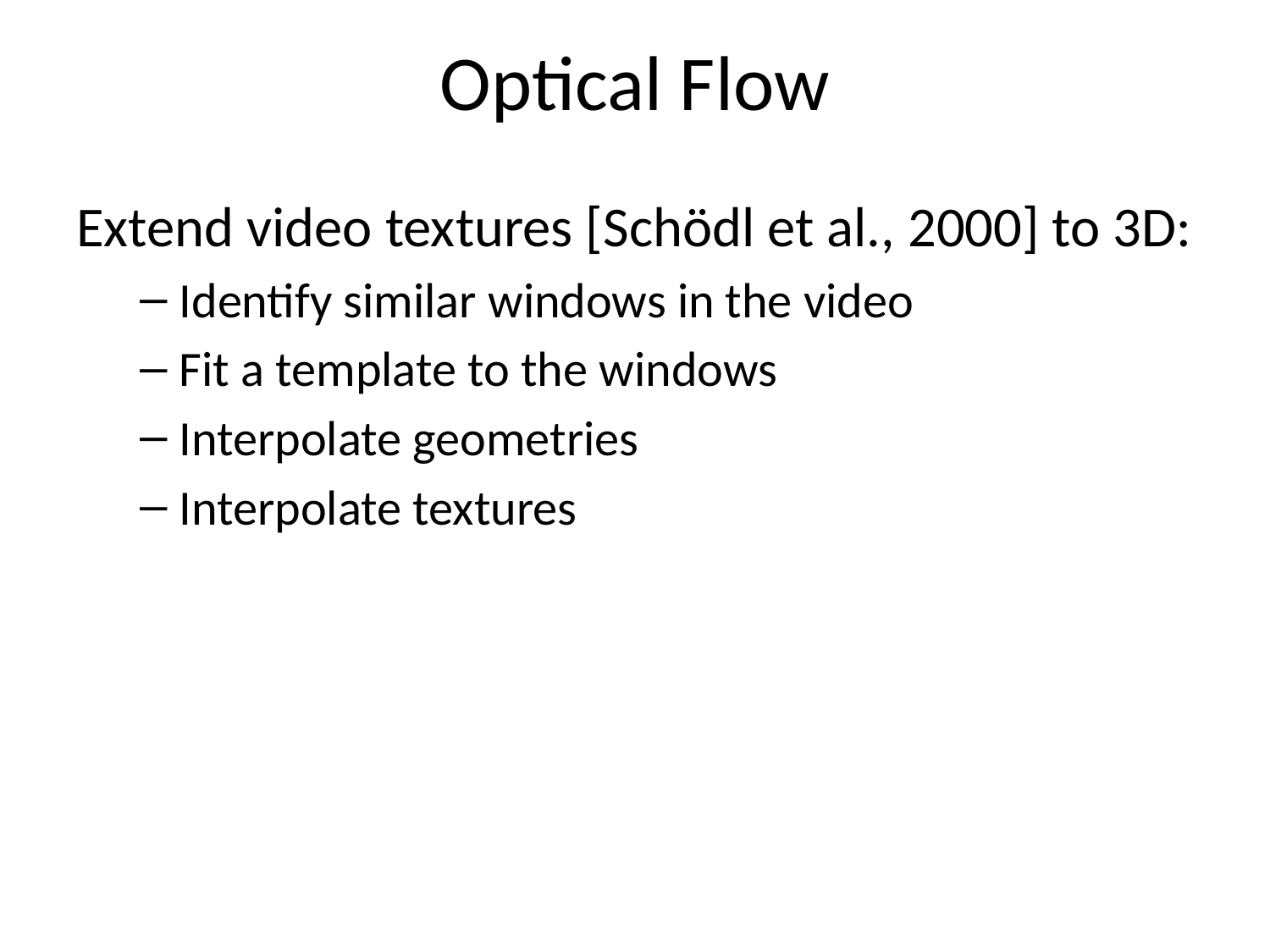

# Optical Flow
Extend video textures [Schödl et al., 2000] to 3D:
Identify similar windows in the video
Fit a template to the windows
Interpolate geometries
Interpolate textures